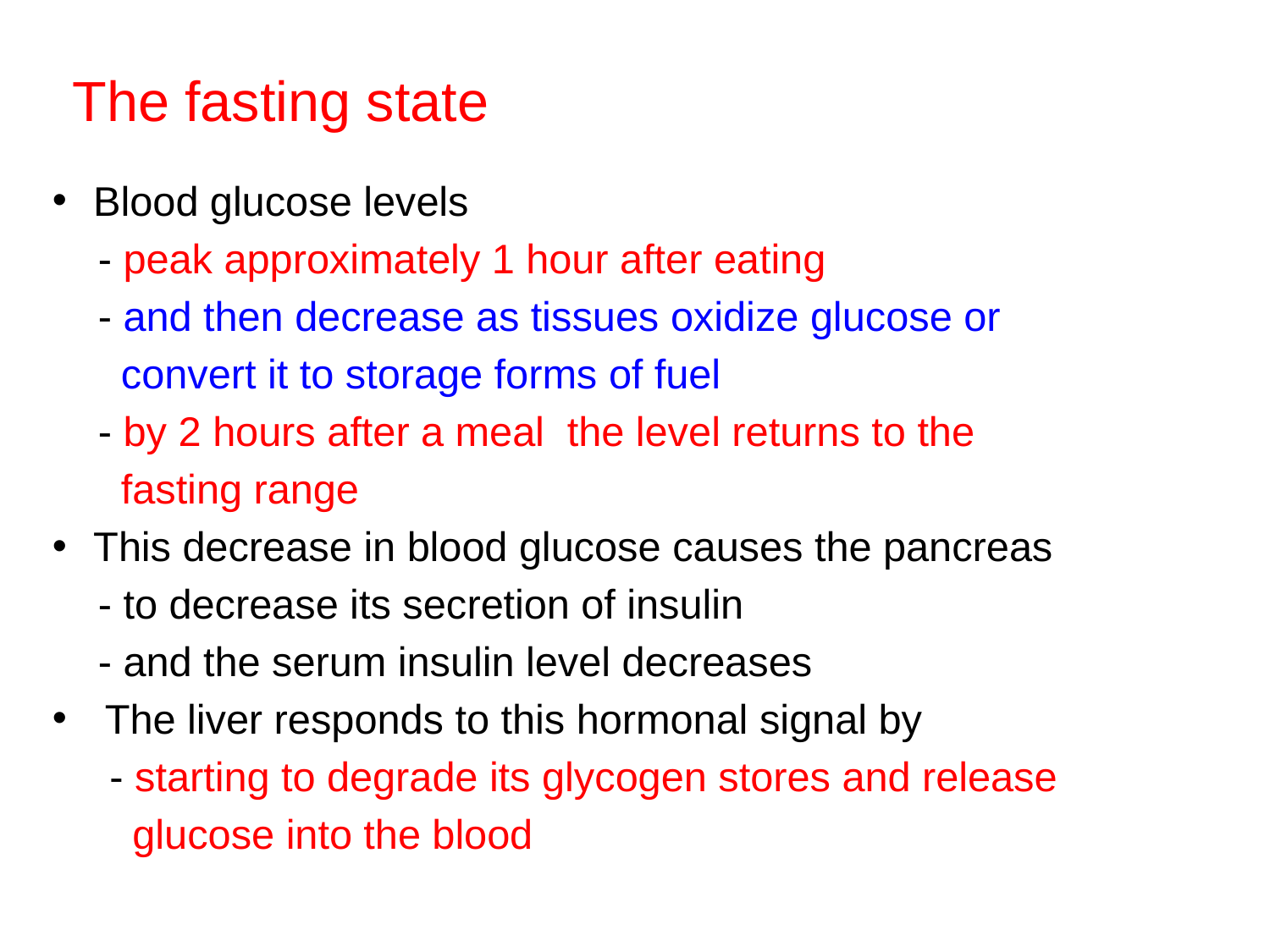

# The fasting state
Blood glucose levels
    - peak approximately 1 hour after eating
    - and then decrease as tissues oxidize glucose or
      convert it to storage forms of fuel
    - by 2 hours after a meal  the level returns to the
      fasting range
This decrease in blood glucose causes the pancreas
    - to decrease its secretion of insulin
    - and the serum insulin level decreases
 The liver responds to this hormonal signal by
     - starting to degrade its glycogen stores and release
       glucose into the blood